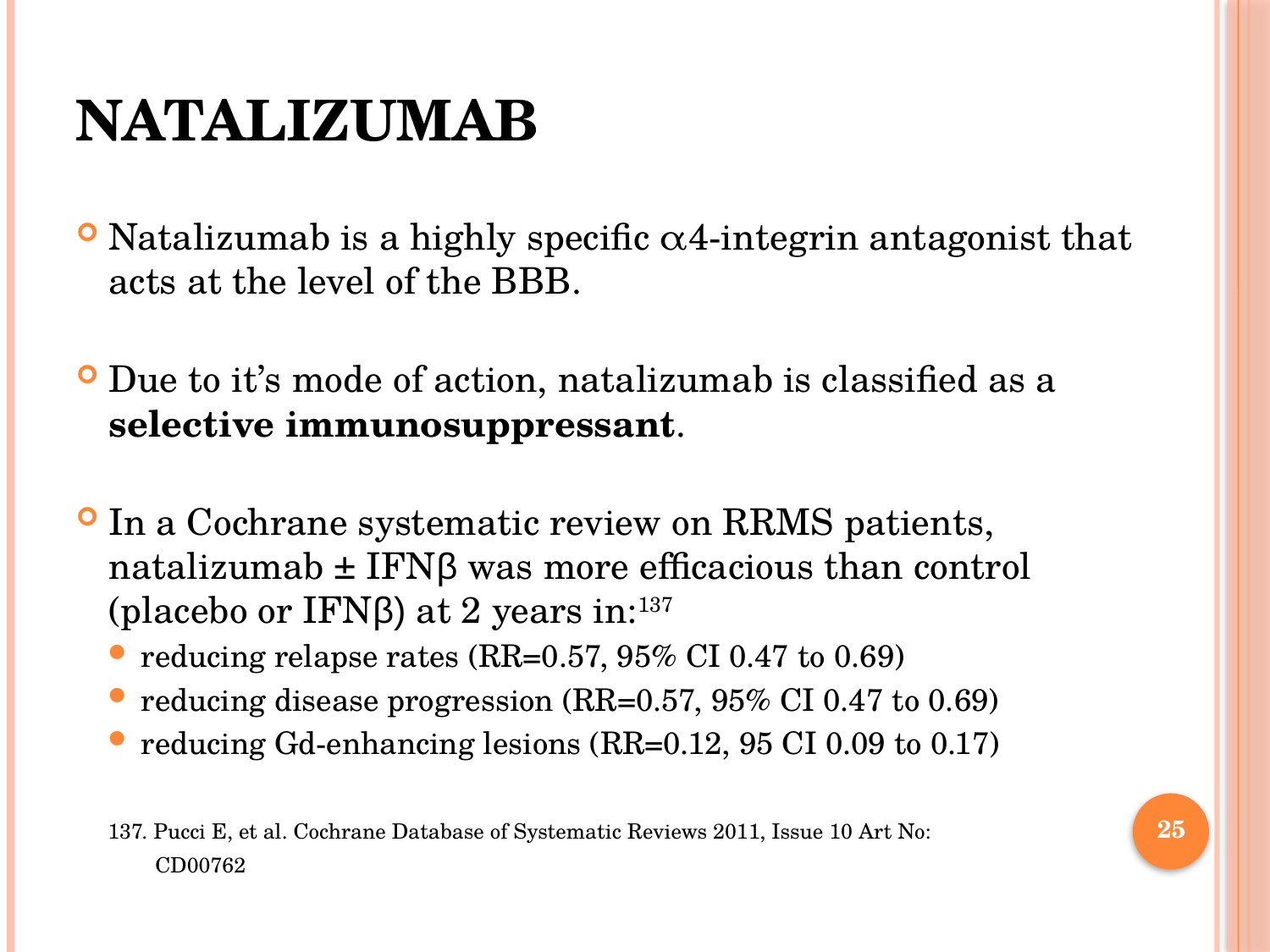

# Natalizumab
Natalizumab is a highly specific α4-integrin antagonist that acts at the level of the BBB.

Due to it’s mode of action, natalizumab is classified as a selective immunosuppressant.

In a Cochrane systematic review on RRMS patients, natalizumab ± IFNβ was more efficacious than control (placebo or IFNβ) at 2 years in:137
reducing relapse rates (RR=0.57, 95% CI 0.47 to 0.69)
reducing disease progression (RR=0.57, 95% CI 0.47 to 0.69)
reducing Gd-enhancing lesions (RR=0.12, 95 CI 0.09 to 0.17)

137. Pucci E, et al. Cochrane Database of Systematic Reviews 2011, Issue 10 Art No:
        CD00762
25